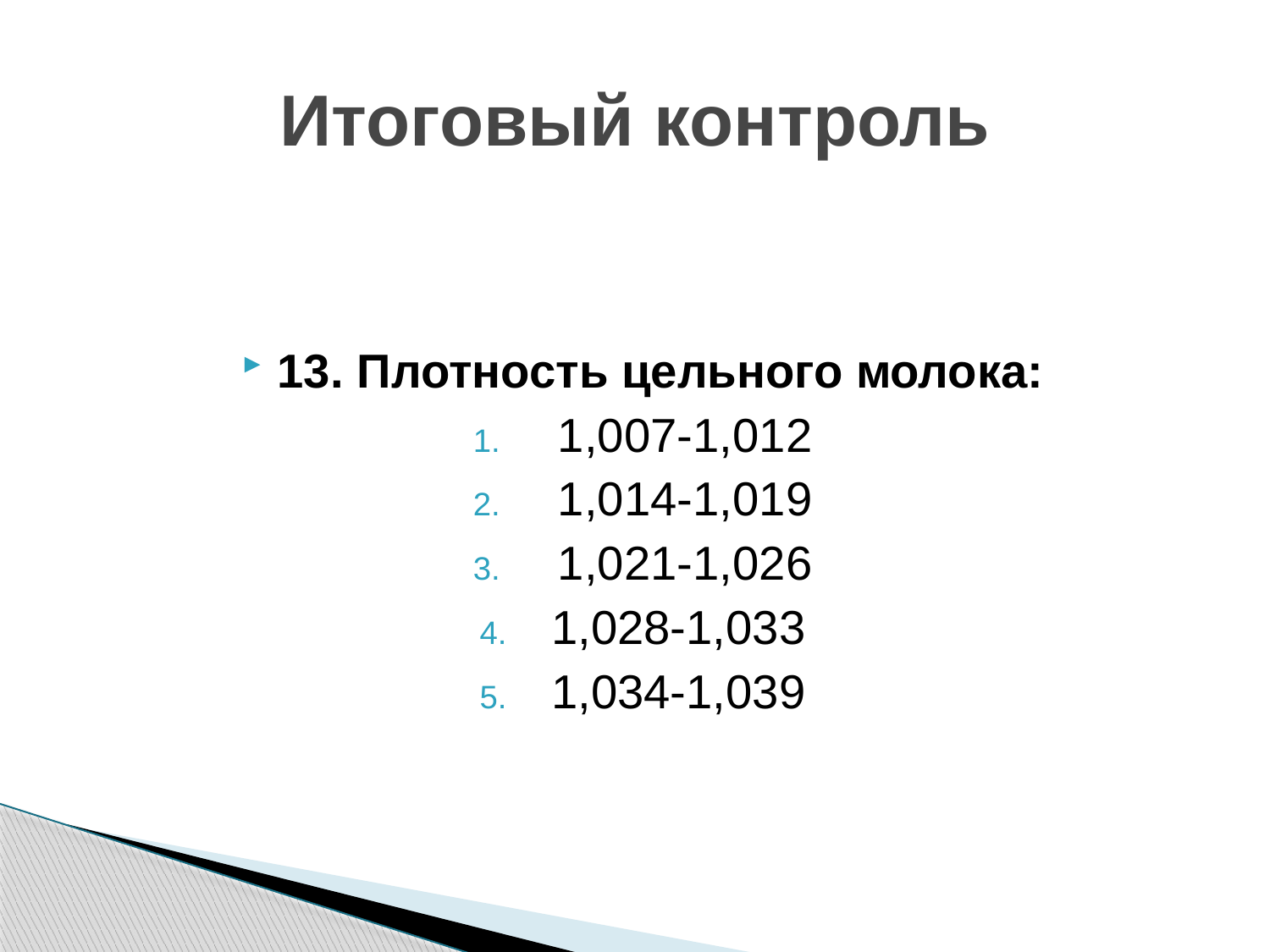

# Итоговый контроль

13. Плотность цельного молока:
 1,007-1,012
 1,014-1,019
 1,021-1,026
1,028-1,033
1,034-1,039